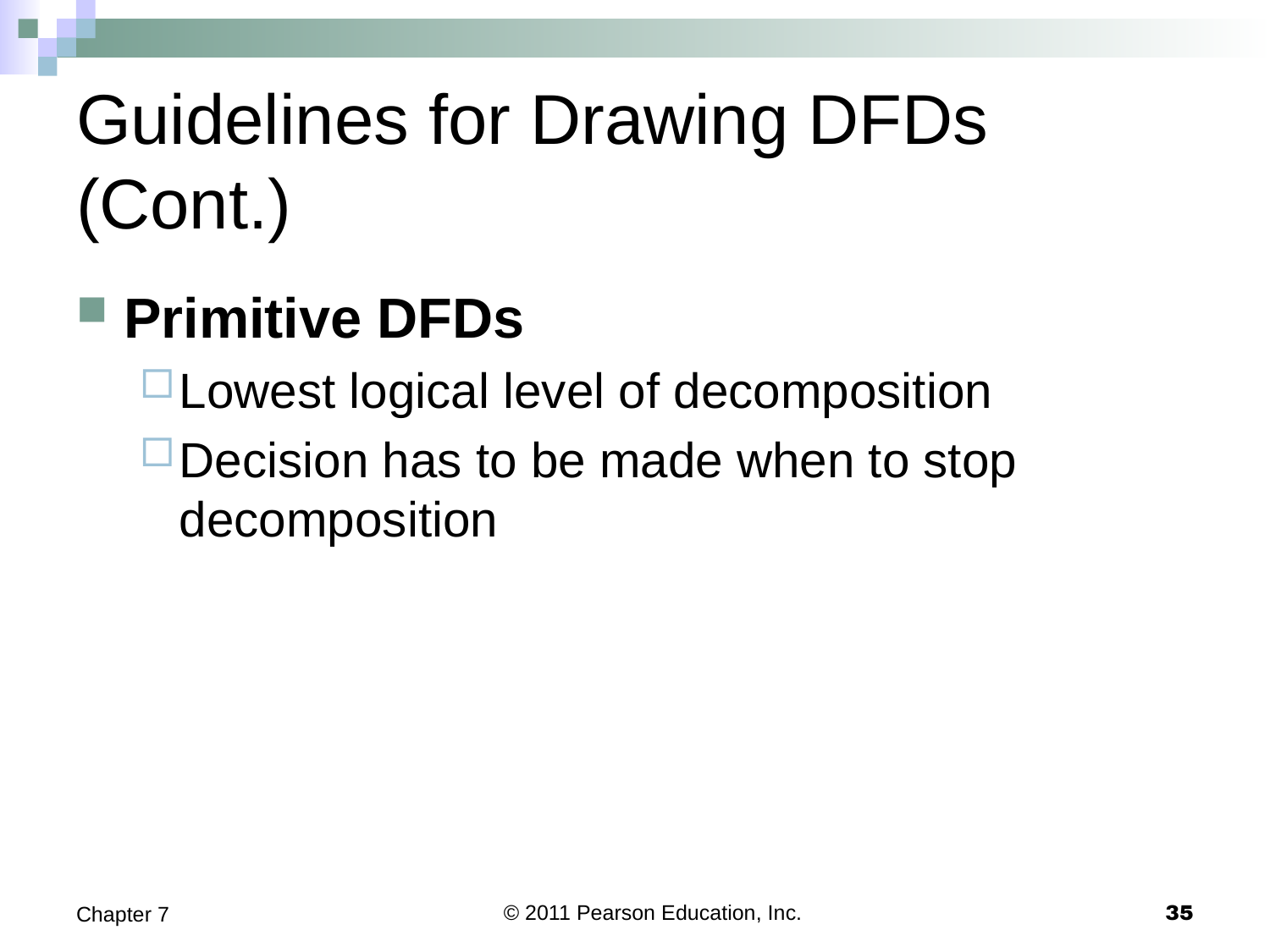

# Guidelines for Drawing DFDs (Cont.)
Primitive DFDs
Lowest logical level of decomposition
Decision has to be made when to stop decomposition
Chapter 7
© 2011 Pearson Education, Inc.
35